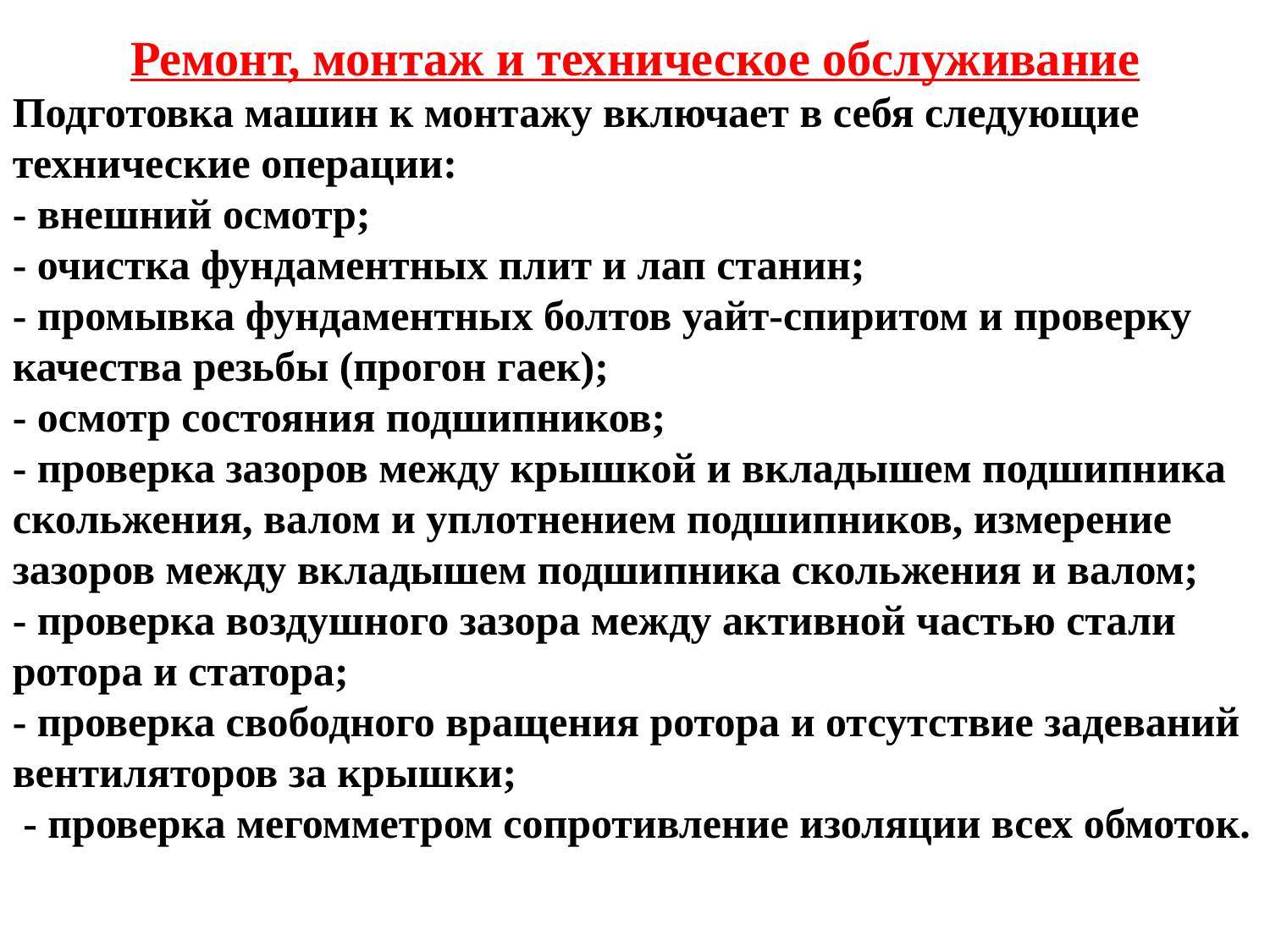

Ремонт, монтаж и техническое обслуживание
Подготовка машин к монтажу включает в себя следующие технические операции:
- внешний осмотр;
- очистка фундаментных плит и лап станин;
- промывка фундаментных болтов уайт-спиритом и проверку качества резьбы (прогон гаек);
- осмотр состояния подшипников;
- проверка зазоров между крышкой и вкладышем подшипника скольжения, валом и уплотнением подшипников, измерение зазоров между вкладышем подшипника скольжения и валом;
- проверка воздушного зазора между активной частью стали ротора и статора;
- проверка свободного вращения ротора и отсутствие задеваний вентиляторов за крышки;
 - проверка мегомметром сопротивление изоляции всех обмоток.